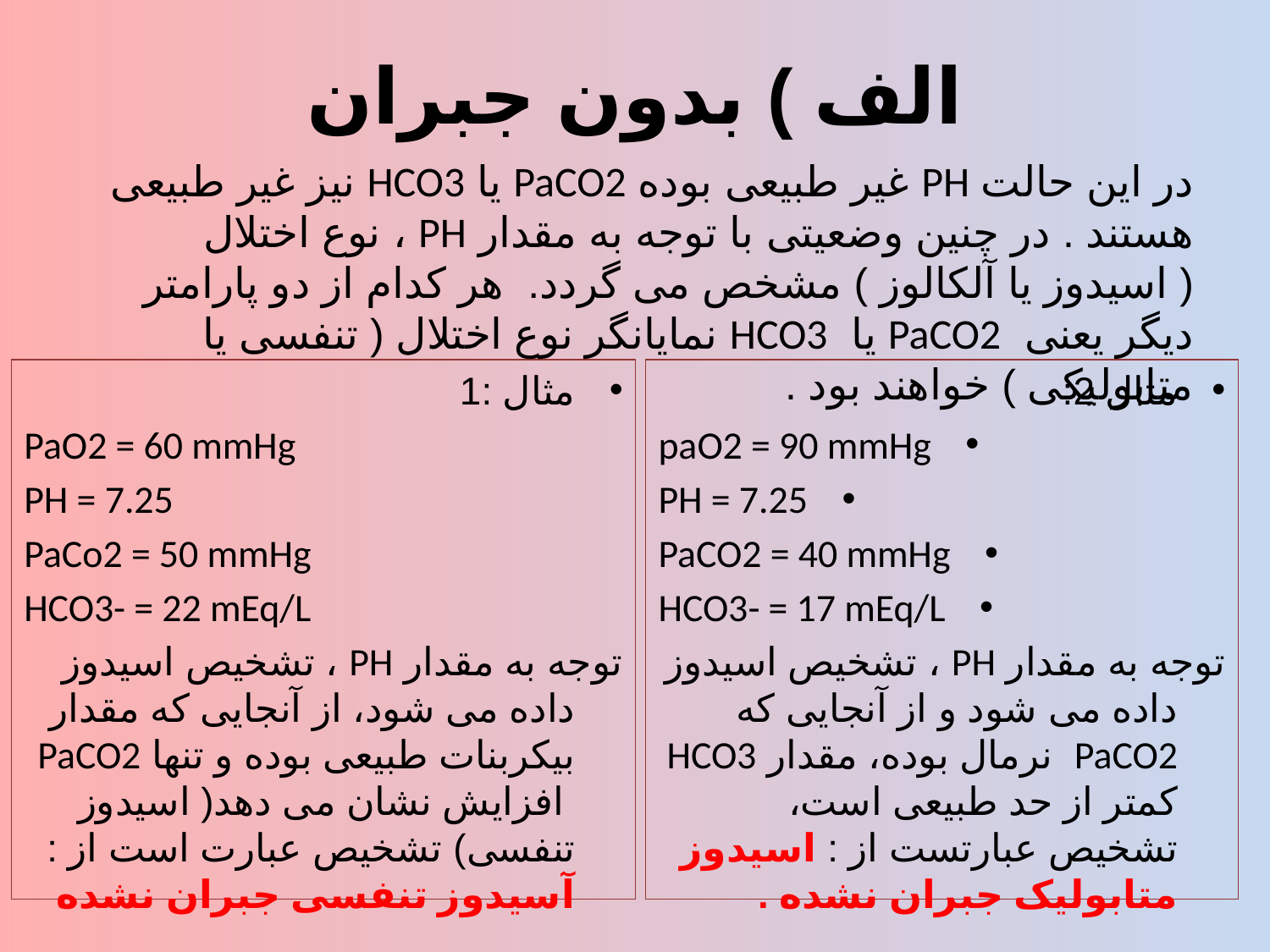

# الف ) بدون جبران
در این حالت PH غیر طبیعی بوده PaCO2 یا HCO3 نیز غیر طبیعی هستند . در چنین وضعیتی با توجه به مقدار PH ، نوع اختلال ( اسیدوز یا آلکالوز ) مشخص می گردد.  هر کدام از دو پارامتر دیگر یعنی  PaCO2 یا  HCO3 نمایانگر نوع اختلال ( تنفسی یا متابولیکی ) خواهند بود .
مثال :1
PaO2 = 60 mmHg
PH = 7.25
PaCo2 = 50 mmHg
HCO3- = 22 mEq/L
توجه به مقدار PH ، تشخیص اسیدوز داده می شود، از آنجایی که مقدار بیکربنات طبیعی بوده و تنها PaCO2  افزایش نشان می دهد( اسیدوز تنفسی) تشخیص عبارت است از : آسیدوز تنفسی جبران نشده

مثال 2:
paO2 = 90 mmHg
PH = 7.25
PaCO2 = 40 mmHg
HCO3- = 17 mEq/L
توجه به مقدار PH ، تشخیص اسیدوز داده می شود و از آنجایی که PaCO2  نرمال بوده، مقدار HCO3 کمتر از حد طبیعی است، تشخیص عبارتست از : اسیدوز متابولیک جبران نشده .